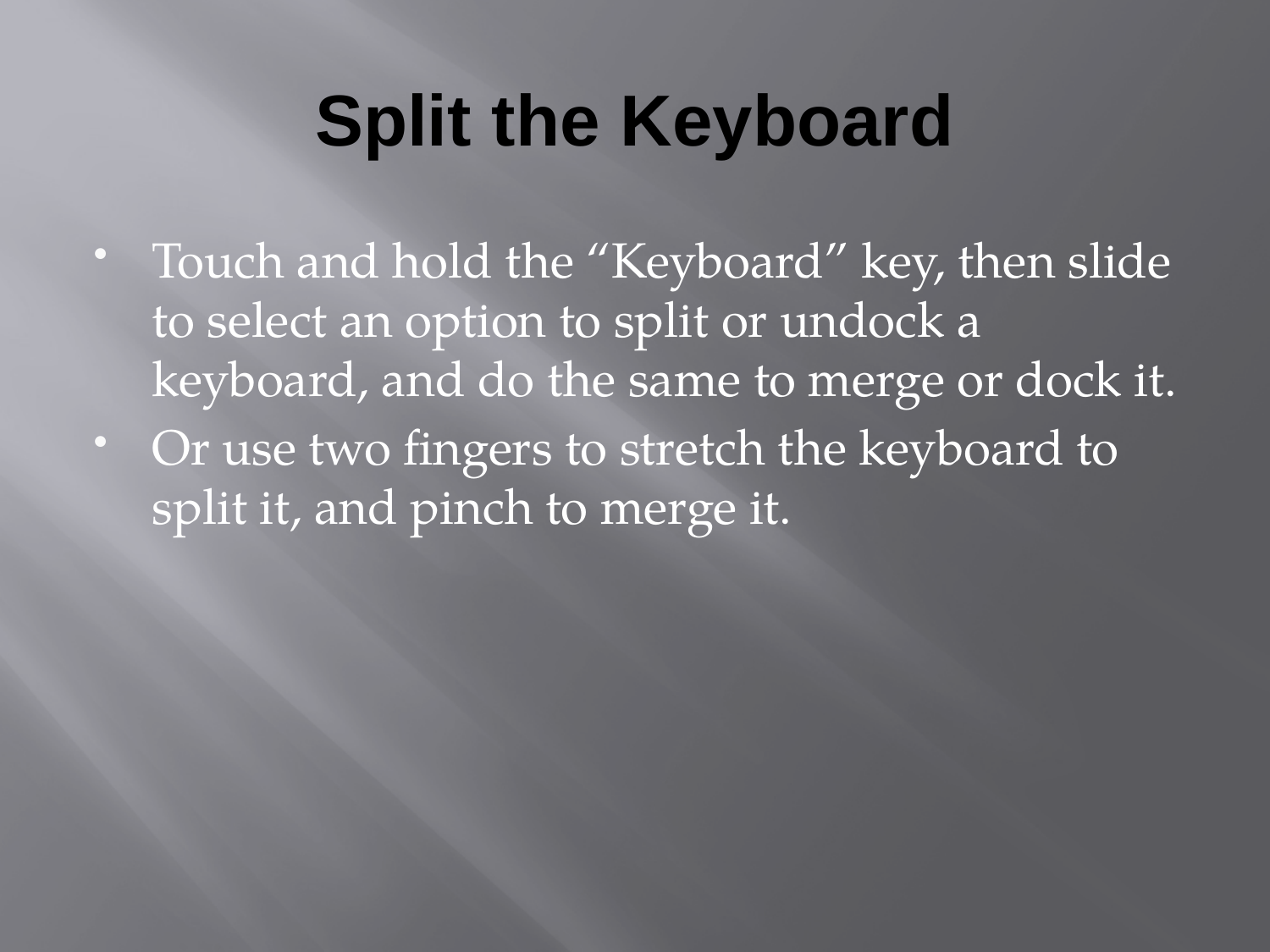

# Split the Keyboard
Touch and hold the “Keyboard” key, then slide to select an option to split or undock a keyboard, and do the same to merge or dock it.
Or use two fingers to stretch the keyboard to split it, and pinch to merge it.